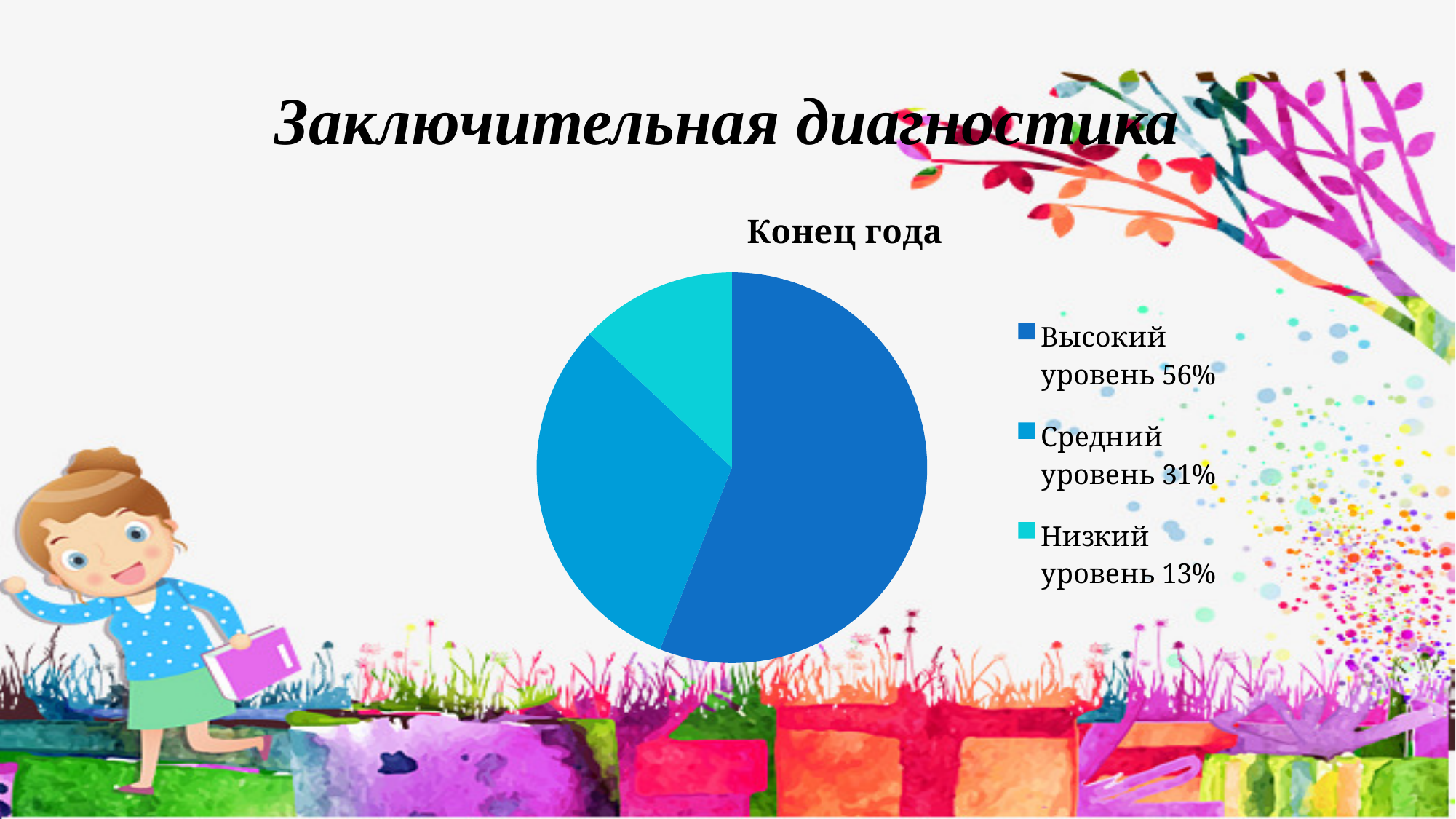

# Заключительная диагностика

### Chart:

| Category | Конец года |
|---|---|
| Высокий уровень 56% | 56.0 |
| Средний уровень 31% | 31.0 |
| Низкий уровень 13% | 13.0 |